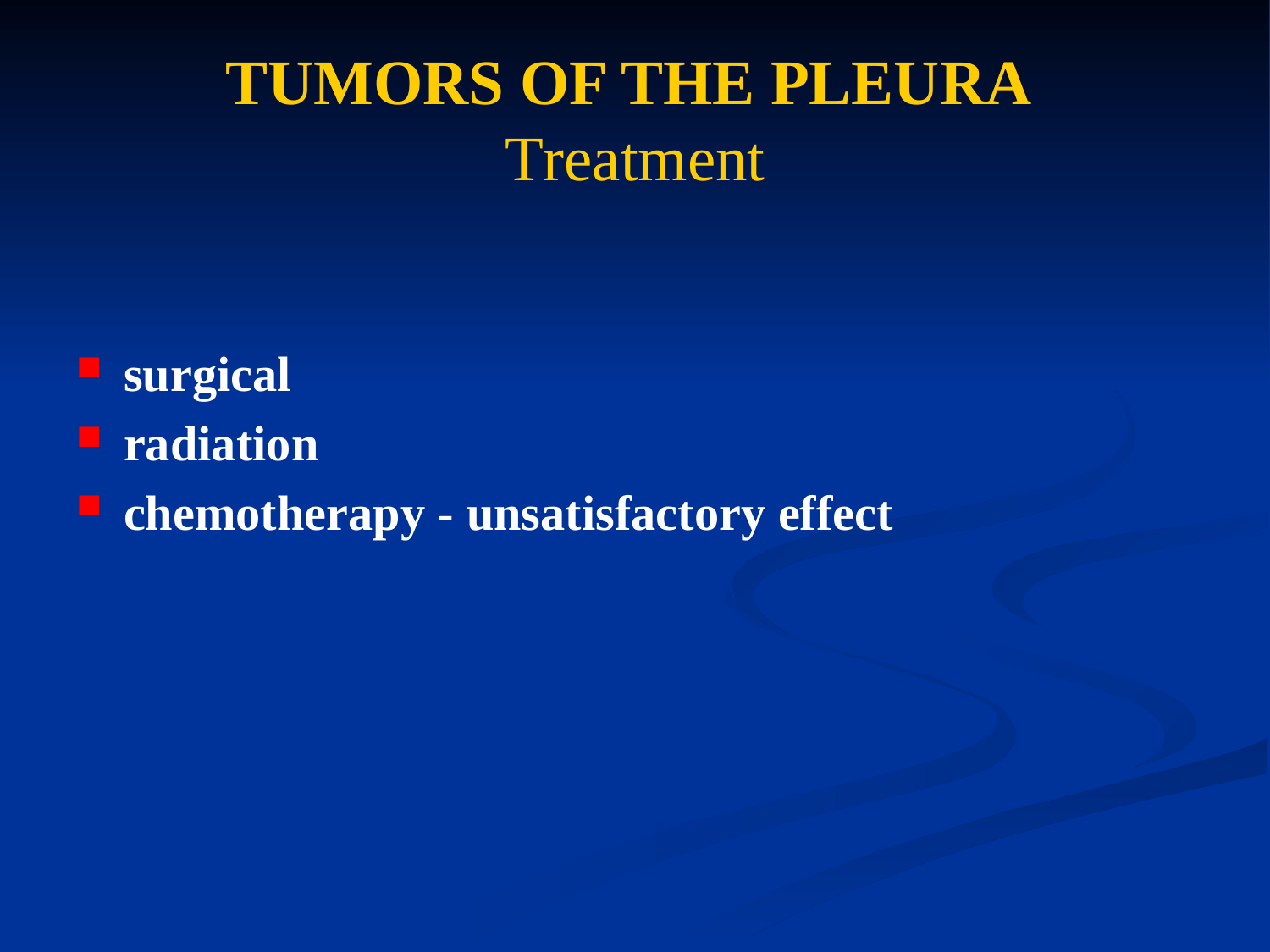

# TUMORS OF THE PLEURA Treatment
surgical
radiation
chemotherapy - unsatisfactory effect